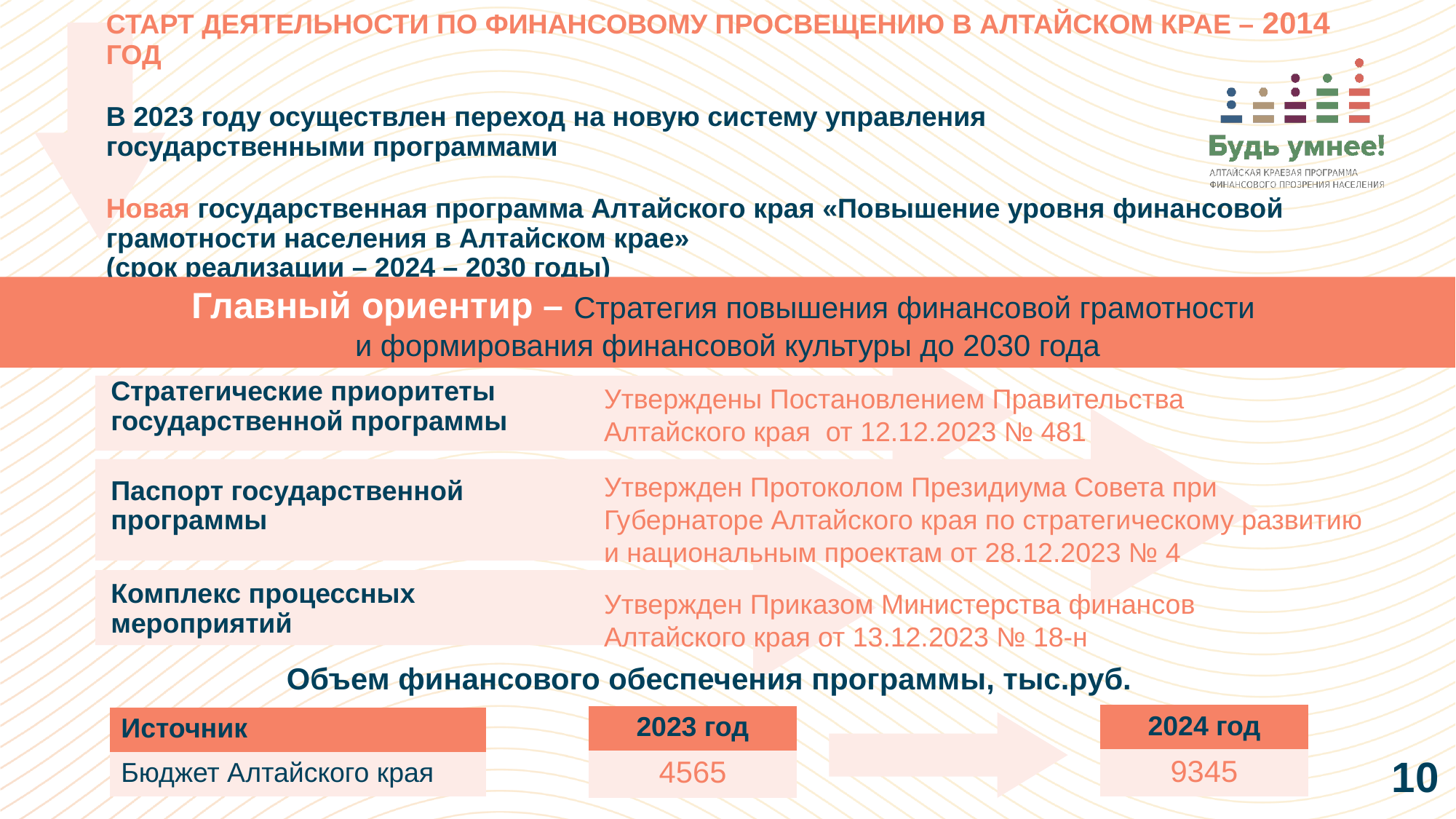

# СТАРТ ДЕЯТЕЛЬНОСТИ ПО ФИНАНСОВОМУ ПРОСВЕЩЕНИЮ В АЛТАЙСКОМ КРАЕ – 2014 ГОД В 2023 году осуществлен переход на новую систему управления государственными программами Новая государственная программа Алтайского края «Повышение уровня финансовой грамотности населения в Алтайском крае» (срок реализации – 2024 – 2030 годы)
Главный ориентир – Стратегия повышения финансовой грамотности
и формирования финансовой культуры до 2030 года

Стратегические приоритеты государственной программы
Утверждены Постановлением Правительства Алтайского края  от 12.12.2023 № 481

Утвержден Протоколом Президиума Совета при Губернаторе Алтайского края по стратегическому развитию и национальным проектам от 28.12.2023 № 4
Паспорт государственной программы

Комплекс процессных мероприятий
Утвержден Приказом Министерства финансов Алтайского края от 13.12.2023 № 18-н
Объем финансового обеспечения программы, тыс.руб.
| 2024 год |
| --- |
| 9345 |
| 2023 год |
| --- |
| 4565 |
| Источник |
| --- |
| Бюджет Алтайского края |

10